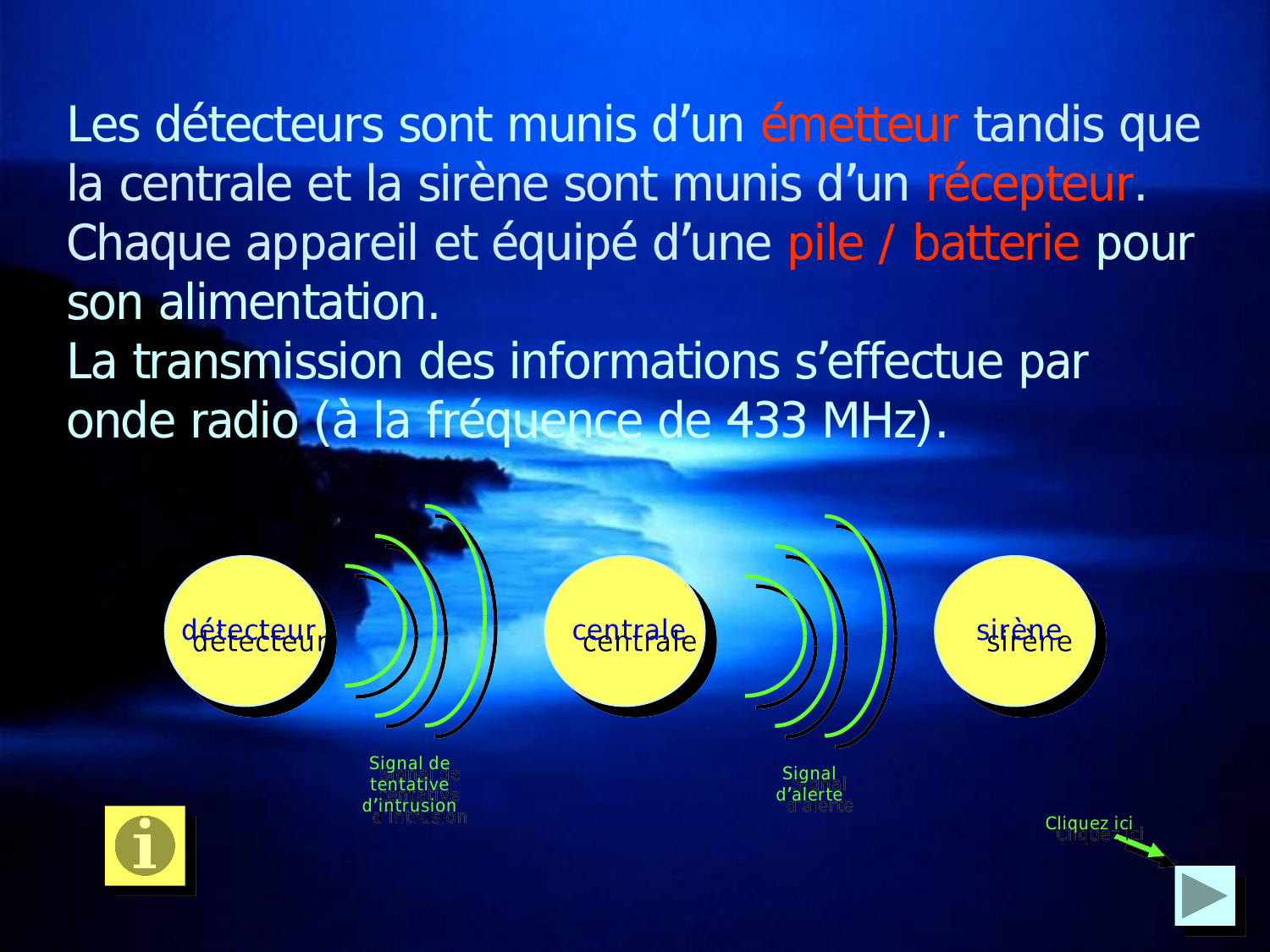

# Les détecteurs sont munis d’un émetteur tandis que la centrale et la sirène sont munis d’un récepteur. Chaque appareil et équipé d’une pile / batterie pour son alimentation. La transmission des informations s’effectue par onde radio (à la fréquence de 433 MHz).

détecteur

centrale

sirène

Signal de tentative d’intrusion
Signal d’alerte

Cliquez ici